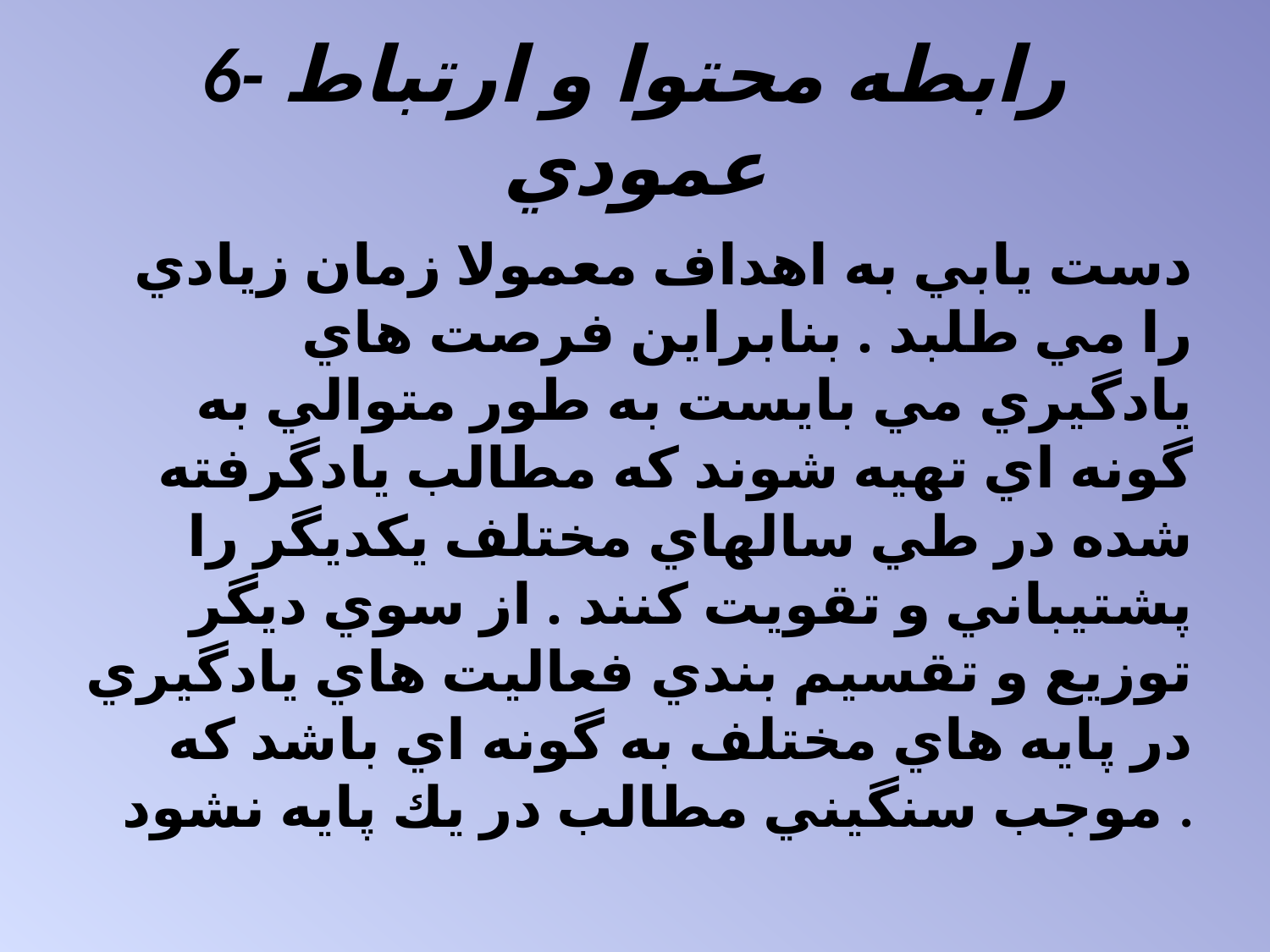

# 6- رابطه محتوا و ارتباط عمودي
دست يابي به اهداف معمولا زمان زيادي را مي طلبد . بنابراين فرصت هاي يادگيري مي بايست به طور متوالي به گونه اي تهيه شوند كه مطالب يادگرفته شده در طي سالهاي مختلف يكديگر را پشتيباني و تقويت كنند . از سوي ديگر توزيع و تقسيم بندي فعاليت هاي يادگيري در پايه هاي مختلف به گونه اي باشد كه موجب سنگيني مطالب در يك پايه نشود .